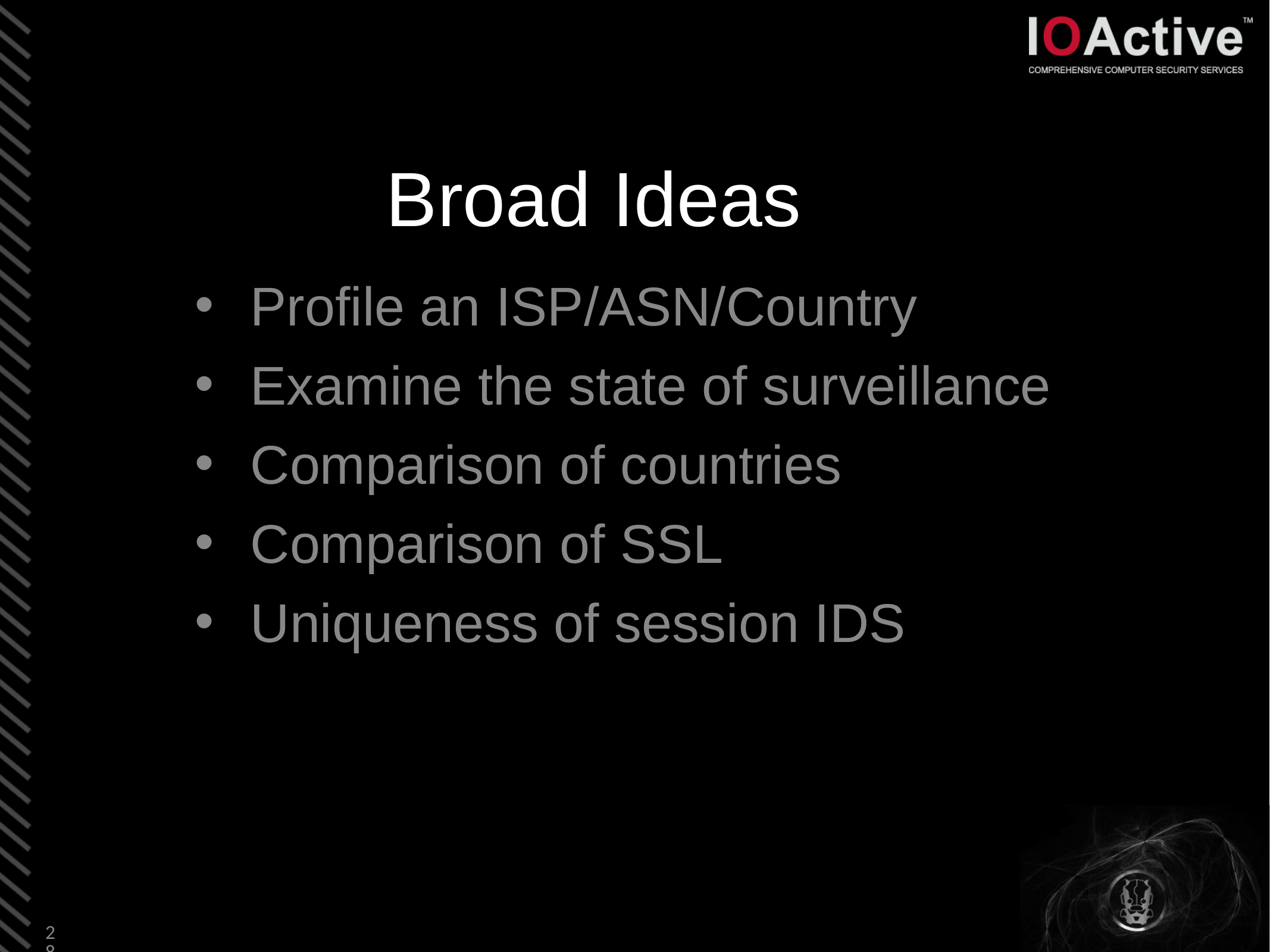

# Broad Ideas
Profile an ISP/ASN/Country
Examine the state of surveillance
Comparison of countries
Comparison of SSL
Uniqueness of session IDS

28